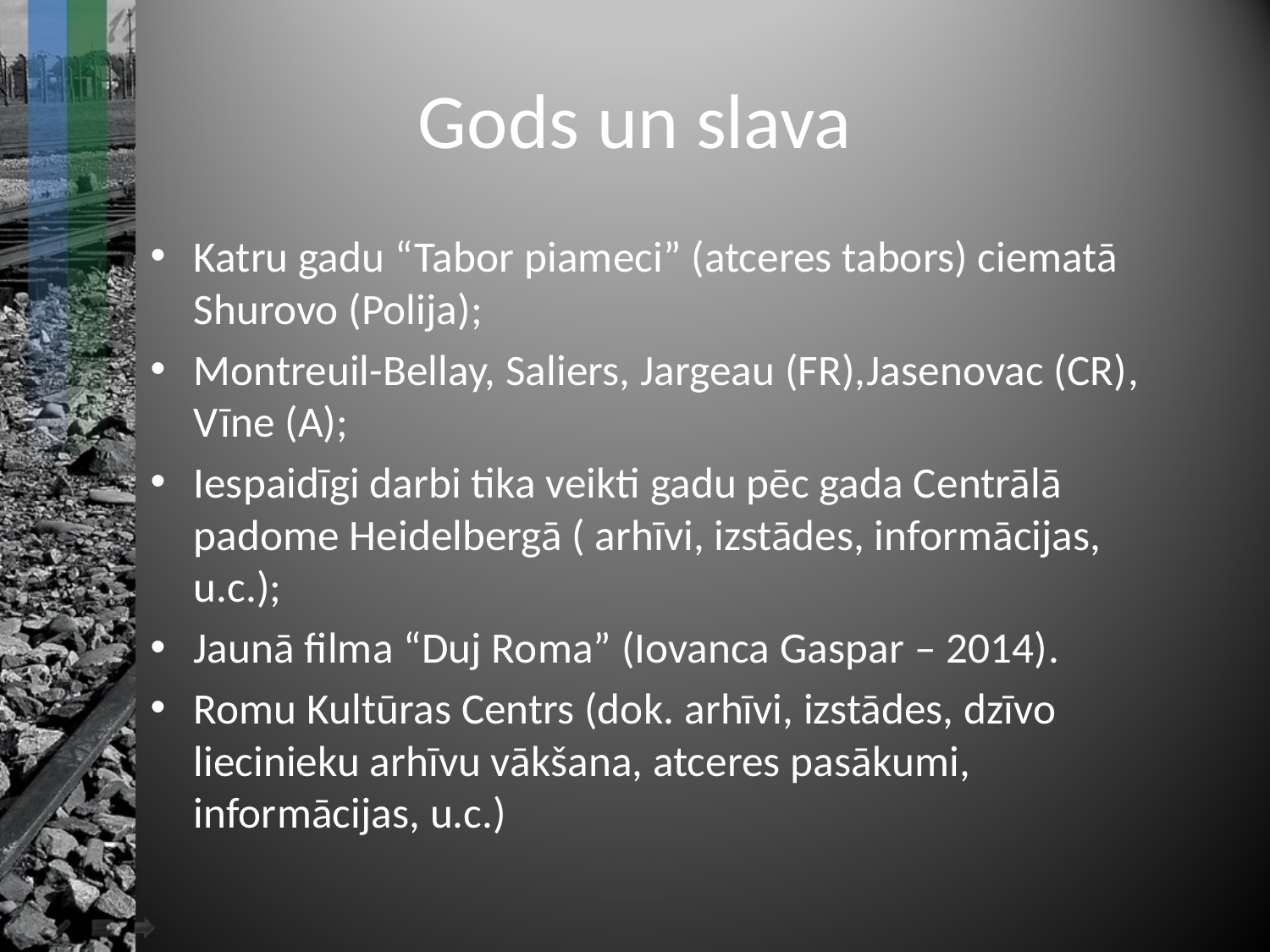

# Gods un slava
Katru gadu “Tabor piameci” (atceres tabors) ciematā Shurovo (Polija);
Montreuil-Bellay, Saliers, Jargeau (FR),Jasenovac (CR), Vīne (A);
Iespaidīgi darbi tika veikti gadu pēc gada Centrālā padome Heidelbergā ( arhīvi, izstādes, informācijas, u.c.);
Jaunā filma “Duj Roma” (Iovanca Gaspar – 2014).
Romu Kultūras Centrs (dok. arhīvi, izstādes, dzīvo liecinieku arhīvu vākšana, atceres pasākumi, informācijas, u.c.)